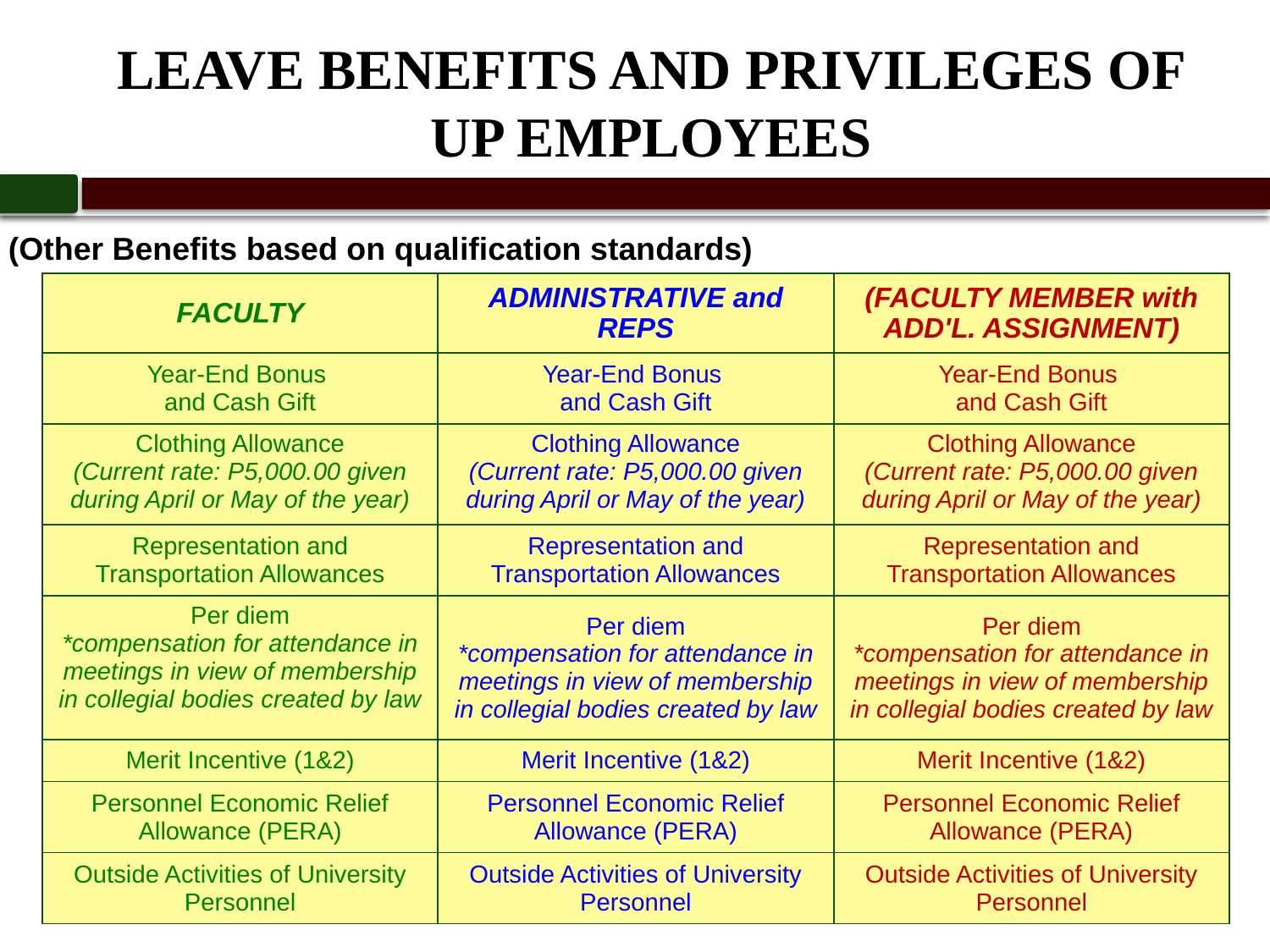

# LEAVE BENEFITS AND PRIVILEGES OF UP EMPLOYEES
(Other Benefits based on qualification standards)
| FACULTY | ADMINISTRATIVE and REPS | (FACULTY MEMBER with ADD'L. ASSIGNMENT) |
| --- | --- | --- |
| Year-End Bonus and Cash Gift | Year-End Bonus and Cash Gift | Year-End Bonus and Cash Gift |
| Clothing Allowance (Current rate: P5,000.00 given during April or May of the year) | Clothing Allowance (Current rate: P5,000.00 given during April or May of the year) | Clothing Allowance (Current rate: P5,000.00 given during April or May of the year) |
| Representation and Transportation Allowances | Representation and Transportation Allowances | Representation and Transportation Allowances |
| Per diem \*compensation for attendance in meetings in view of membership in collegial bodies created by law | Per diem \*compensation for attendance in meetings in view of membership in collegial bodies created by law | Per diem \*compensation for attendance in meetings in view of membership in collegial bodies created by law |
| Merit Incentive (1&2) | Merit Incentive (1&2) | Merit Incentive (1&2) |
| Personnel Economic Relief Allowance (PERA) | Personnel Economic Relief Allowance (PERA) | Personnel Economic Relief Allowance (PERA) |
| Outside Activities of University Personnel | Outside Activities of University Personnel | Outside Activities of University Personnel |